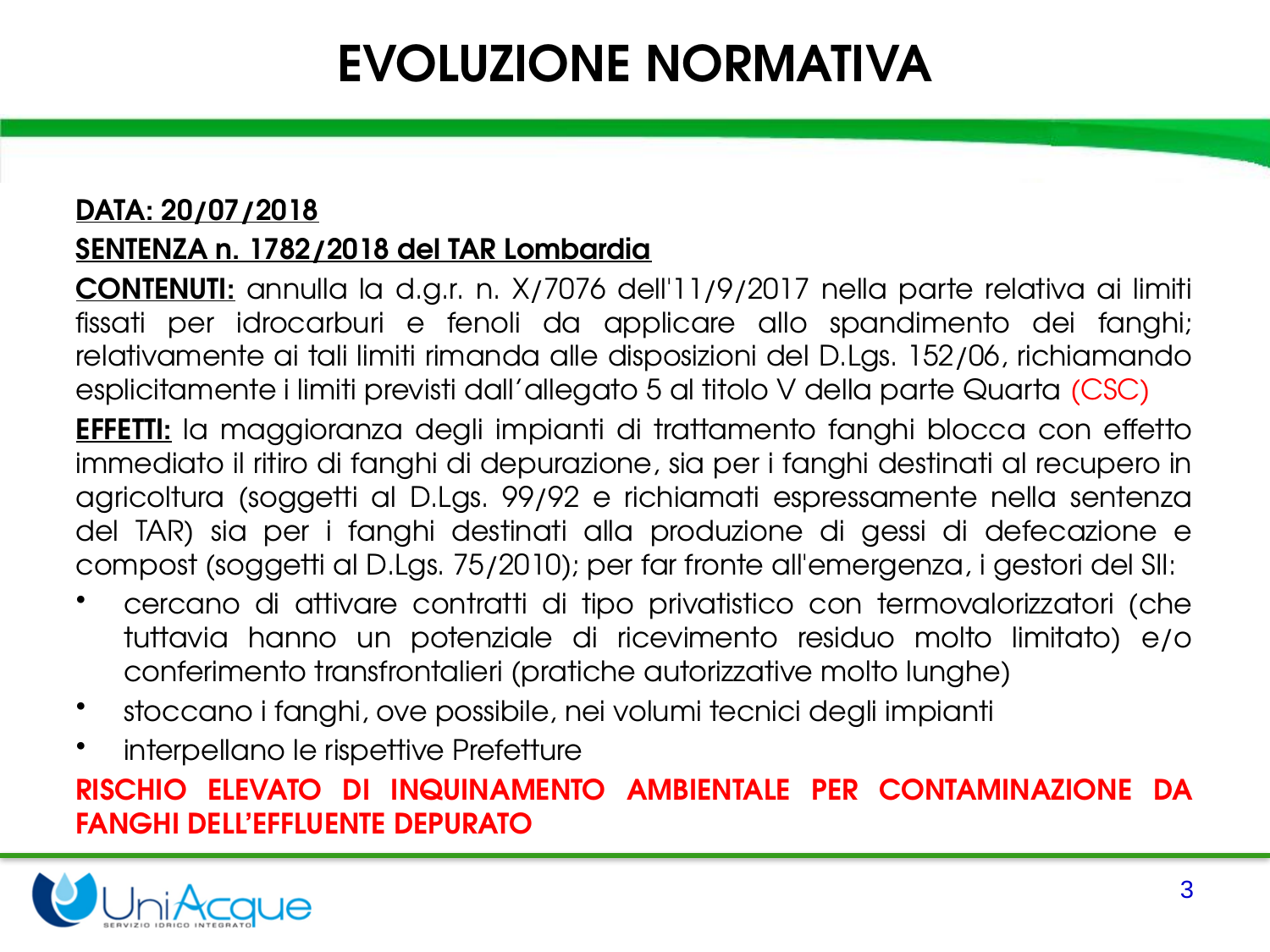

EVOLUZIONE NORMATIVA

DATA: 20/07/2018
SENTENZA n. 1782/2018 del TAR Lombardia
CONTENUTI: annulla la d.g.r. n. X/7076 dell'11/9/2017 nella parte relativa ai limiti fissati per idrocarburi e fenoli da applicare allo spandimento dei fanghi; relativamente ai tali limiti rimanda alle disposizioni del D.Lgs. 152/06, richiamando esplicitamente i limiti previsti dall’allegato 5 al titolo V della parte Quarta (CSC)
EFFETTI: la maggioranza degli impianti di trattamento fanghi blocca con effetto immediato il ritiro di fanghi di depurazione, sia per i fanghi destinati al recupero in agricoltura (soggetti al D.Lgs. 99/92 e richiamati espressamente nella sentenza del TAR) sia per i fanghi destinati alla produzione di gessi di defecazione e compost (soggetti al D.Lgs. 75/2010); per far fronte all'emergenza, i gestori del SII:
cercano di attivare contratti di tipo privatistico con termovalorizzatori (che tuttavia hanno un potenziale di ricevimento residuo molto limitato) e/o conferimento transfrontalieri (pratiche autorizzative molto lunghe)
stoccano i fanghi, ove possibile, nei volumi tecnici degli impianti
interpellano le rispettive Prefetture
RISCHIO ELEVATO DI INQUINAMENTO AMBIENTALE PER CONTAMINAZIONE DA FANGHI DELL’EFFLUENTE DEPURATO

3